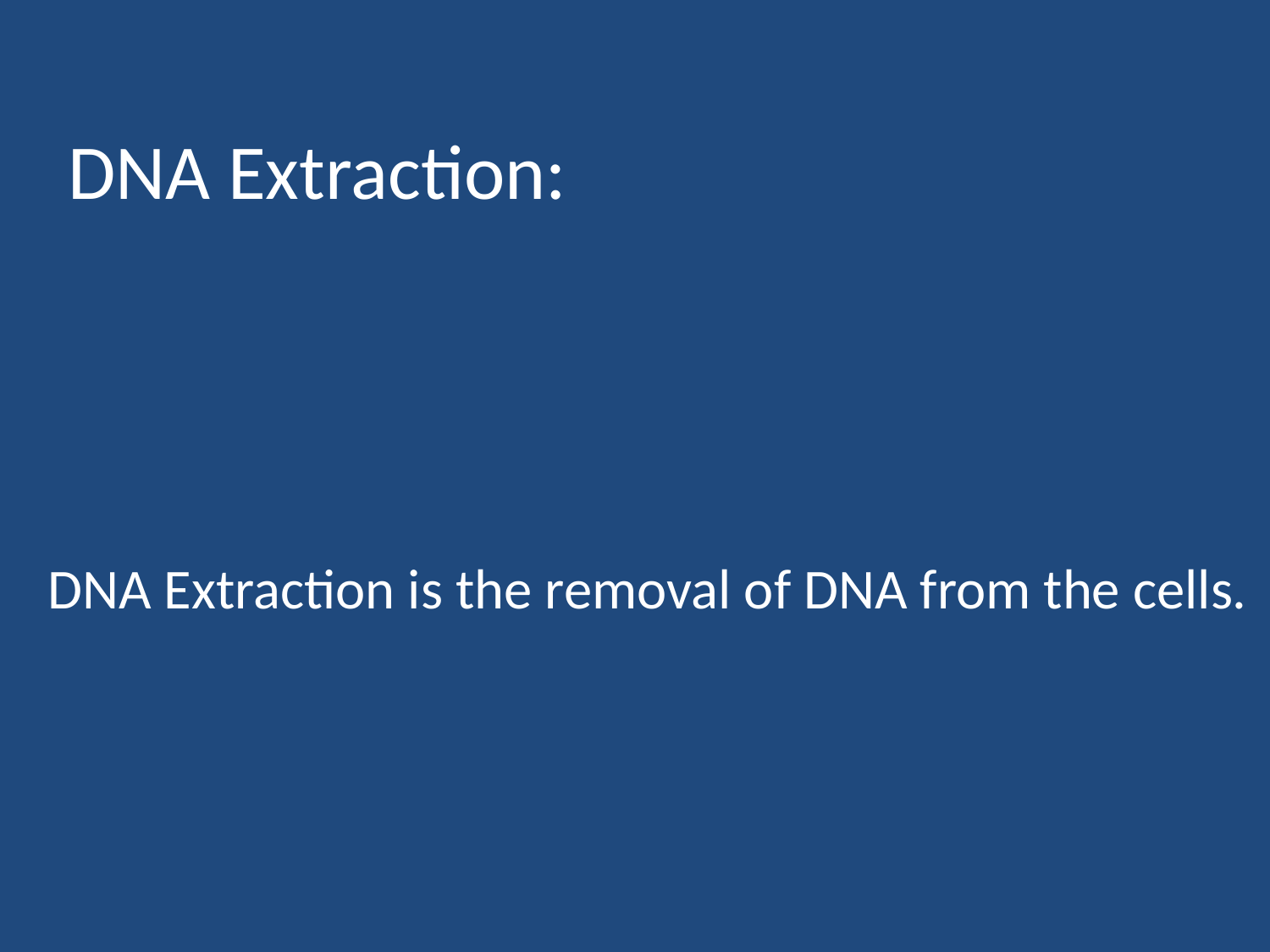

# DNA Extraction:
DNA Extraction is the removal of DNA from the cells.